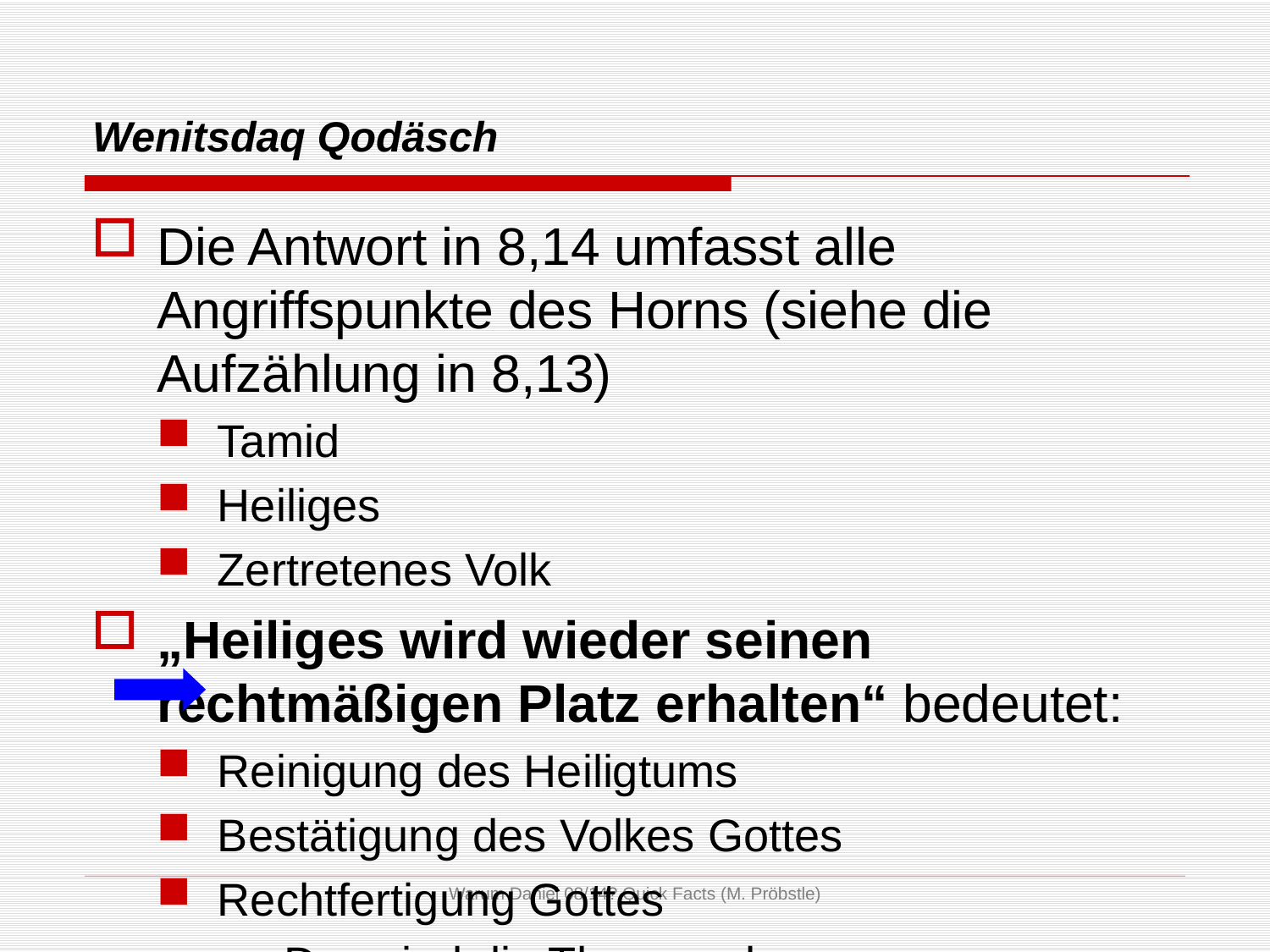

# Wenitsdaq Qodäsch
Die Antwort in 8,14 umfasst alle Angriffspunkte des Horns (siehe die Aufzählung in 8,13)
Tamid
Heiliges
Zertretenes Volk
„Heiliges wird wieder seinen rechtmäßigen Platz erhalten“ bedeutet:
Reinigung des Heiligtums
Bestätigung des Volkes Gottes
Rechtfertigung Gottes
	Das sind die Themen des Versöhnungstages

Warum Daniel 08/14? Quick Facts (M. Pröbstle)